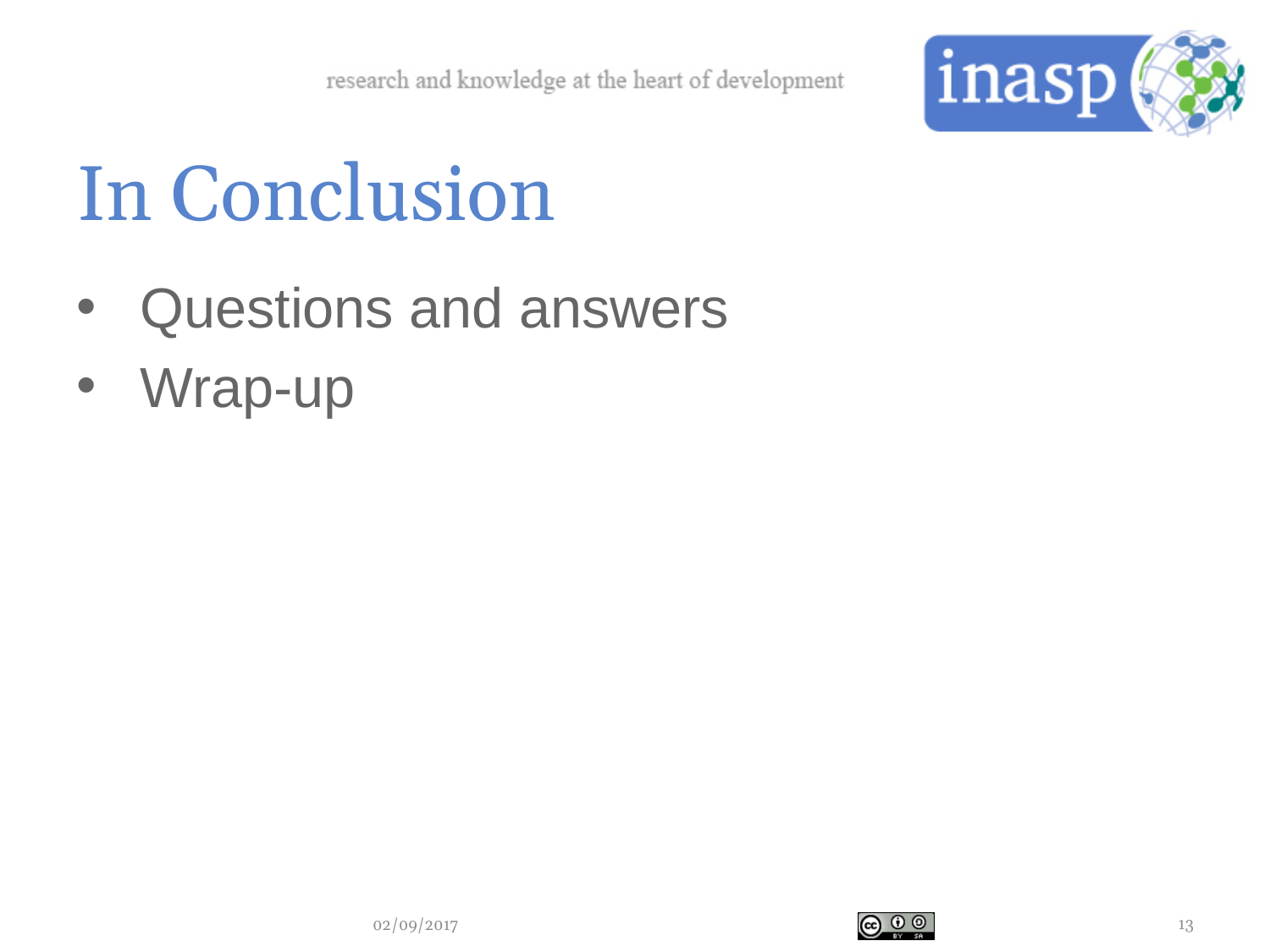

# In Conclusion
Questions and answers
Wrap-up
02/09/2017

13